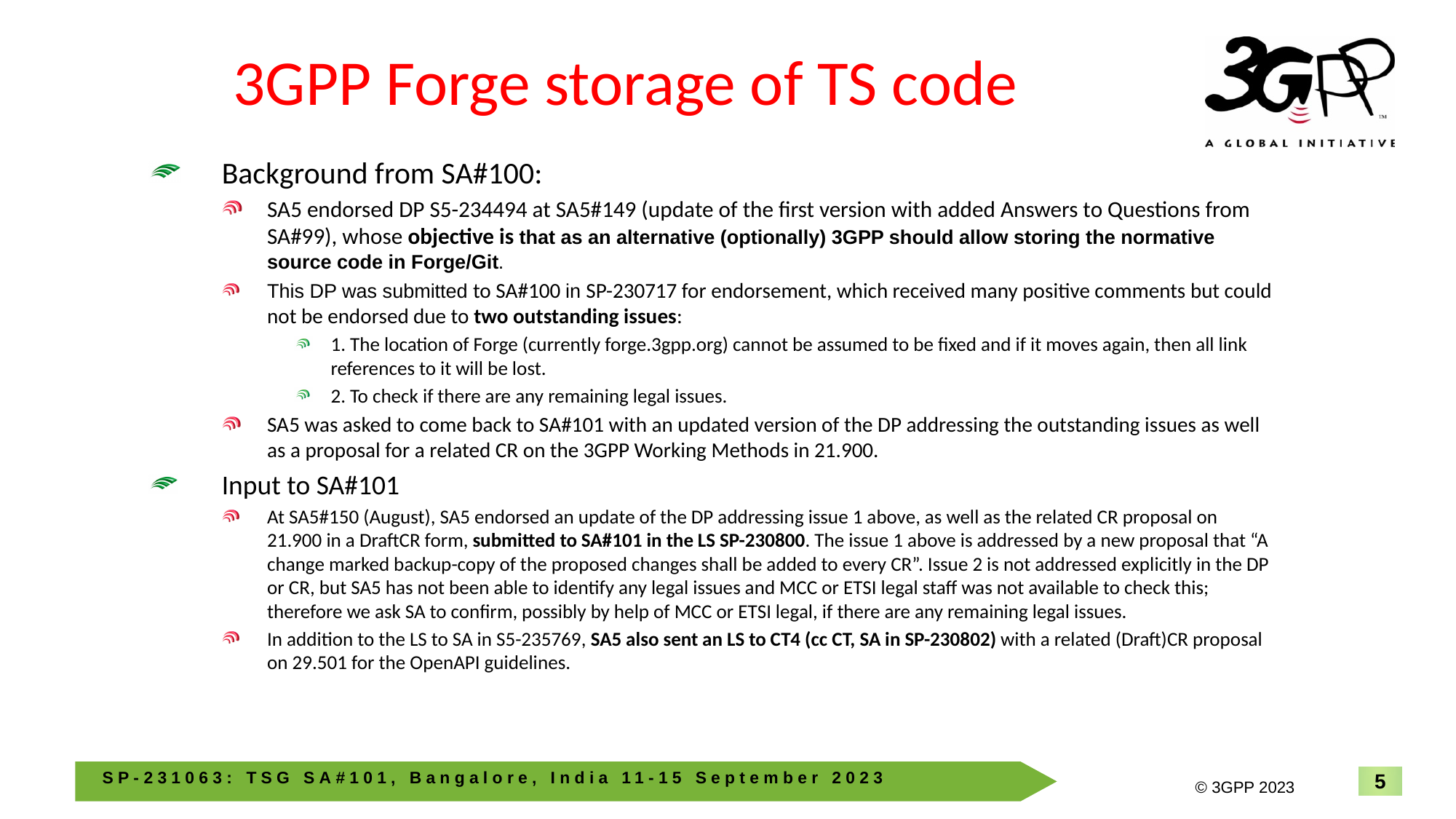

# 3GPP Forge storage of TS code
Background from SA#100:
SA5 endorsed DP S5-234494 at SA5#149 (update of the first version with added Answers to Questions from SA#99), whose objective is that as an alternative (optionally) 3GPP should allow storing the normative source code in Forge/Git.
This DP was submitted to SA#100 in SP-230717 for endorsement, which received many positive comments but could not be endorsed due to two outstanding issues:
1. The location of Forge (currently forge.3gpp.org) cannot be assumed to be fixed and if it moves again, then all link references to it will be lost.
2. To check if there are any remaining legal issues.
SA5 was asked to come back to SA#101 with an updated version of the DP addressing the outstanding issues as well as a proposal for a related CR on the 3GPP Working Methods in 21.900.
Input to SA#101
At SA5#150 (August), SA5 endorsed an update of the DP addressing issue 1 above, as well as the related CR proposal on 21.900 in a DraftCR form, submitted to SA#101 in the LS SP-230800. The issue 1 above is addressed by a new proposal that “A change marked backup-copy of the proposed changes shall be added to every CR”. Issue 2 is not addressed explicitly in the DP or CR, but SA5 has not been able to identify any legal issues and MCC or ETSI legal staff was not available to check this; therefore we ask SA to confirm, possibly by help of MCC or ETSI legal, if there are any remaining legal issues.
In addition to the LS to SA in S5-235769, SA5 also sent an LS to CT4 (cc CT, SA in SP-230802) with a related (Draft)CR proposal on 29.501 for the OpenAPI guidelines.